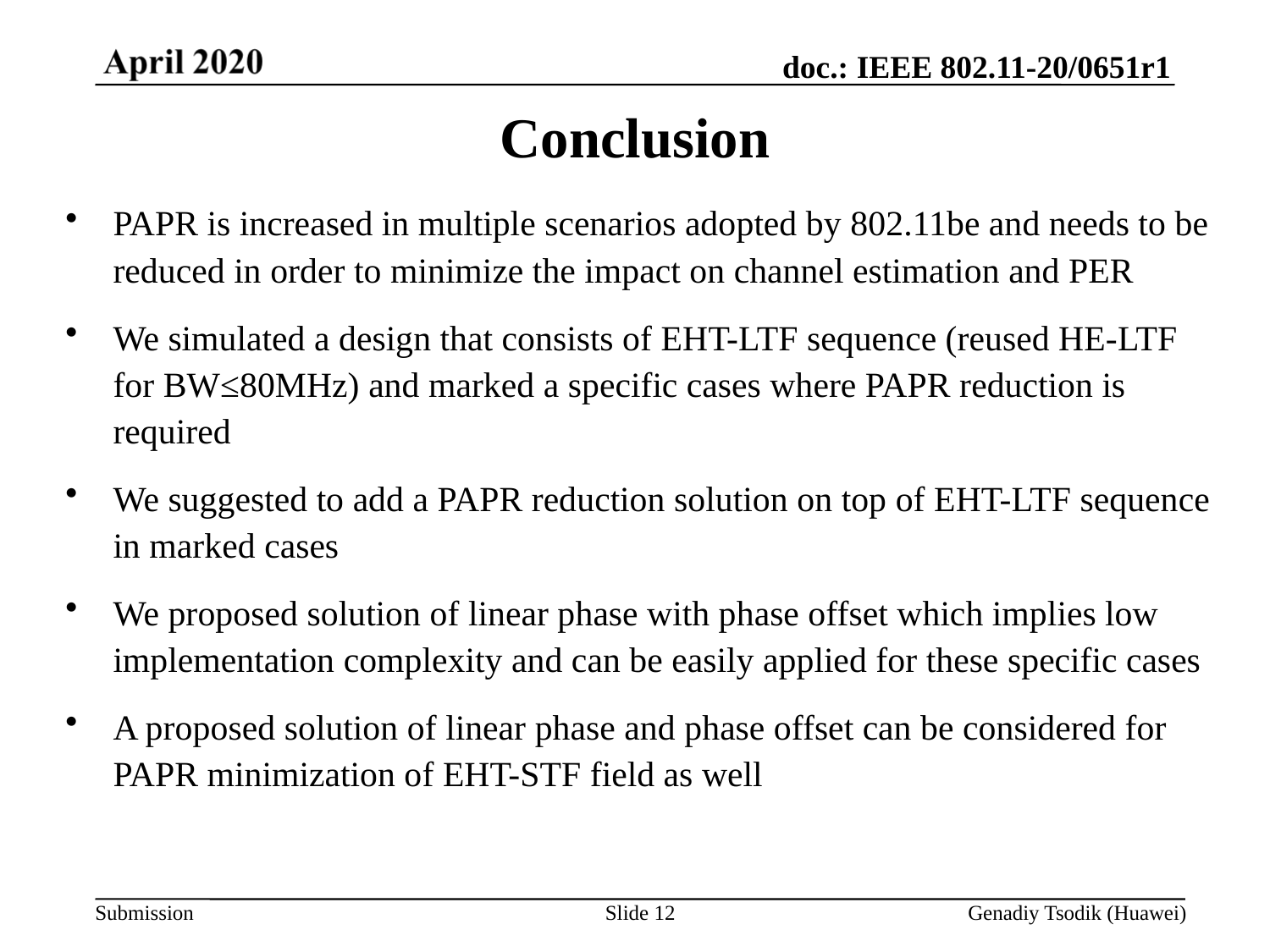

# Conclusion
PAPR is increased in multiple scenarios adopted by 802.11be and needs to be reduced in order to minimize the impact on channel estimation and PER
We simulated a design that consists of EHT-LTF sequence (reused HE-LTF for BW≤80MHz) and marked a specific cases where PAPR reduction is required
We suggested to add a PAPR reduction solution on top of EHT-LTF sequence in marked cases
We proposed solution of linear phase with phase offset which implies low implementation complexity and can be easily applied for these specific cases
A proposed solution of linear phase and phase offset can be considered for PAPR minimization of EHT-STF field as well
Slide 12
Genadiy Tsodik (Huawei)